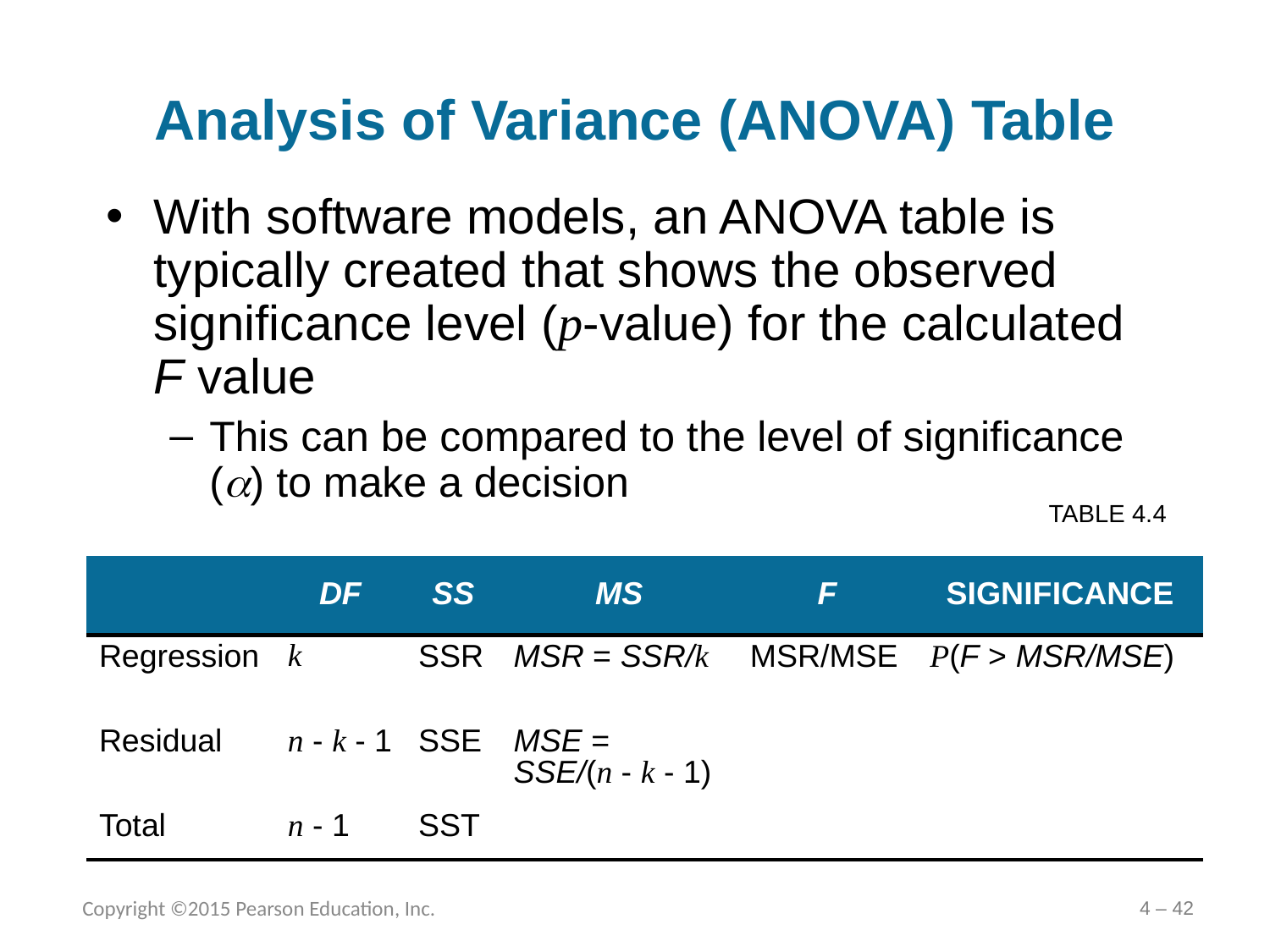

# Analysis of Variance (ANOVA) Table
With software models, an ANOVA table is typically created that shows the observed significance level (p-value) for the calculated F value
This can be compared to the level of significance (α) to make a decision

TABLE 4.4
|  | DF | SS | MS | F | SIGNIFICANCE |
| --- | --- | --- | --- | --- | --- |
| Regression | k | SSR | MSR = SSR/k | MSR/MSE | P(F > MSR/MSE) |
| Residual | n - k - 1 | SSE | MSE = SSE/(n - k - 1) |  |  |
| Total | n - 1 | SST |  |  |  |
Copyright ©2015 Pearson Education, Inc.
4 – 42